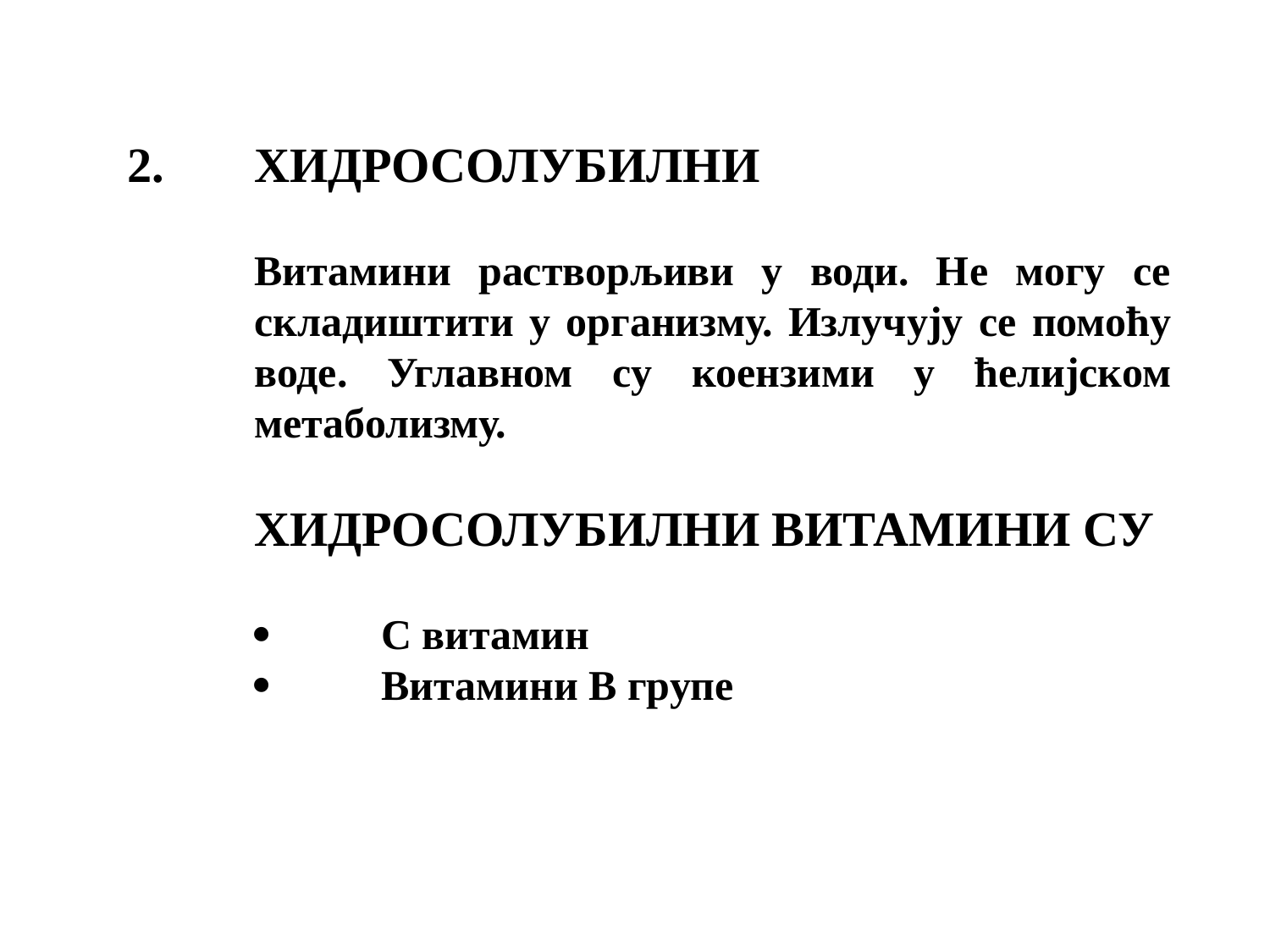

2.	ХИДРОСОЛУБИЛНИ

Витамини растворљиви у води. Не могу се складиштити у организму. Излучују се помоћу воде. Углавном су коензими у ћелијском метаболизму.

ХИДРОСОЛУБИЛНИ ВИТАМИНИ СУ

•	C витамин
•	Витамини B групе